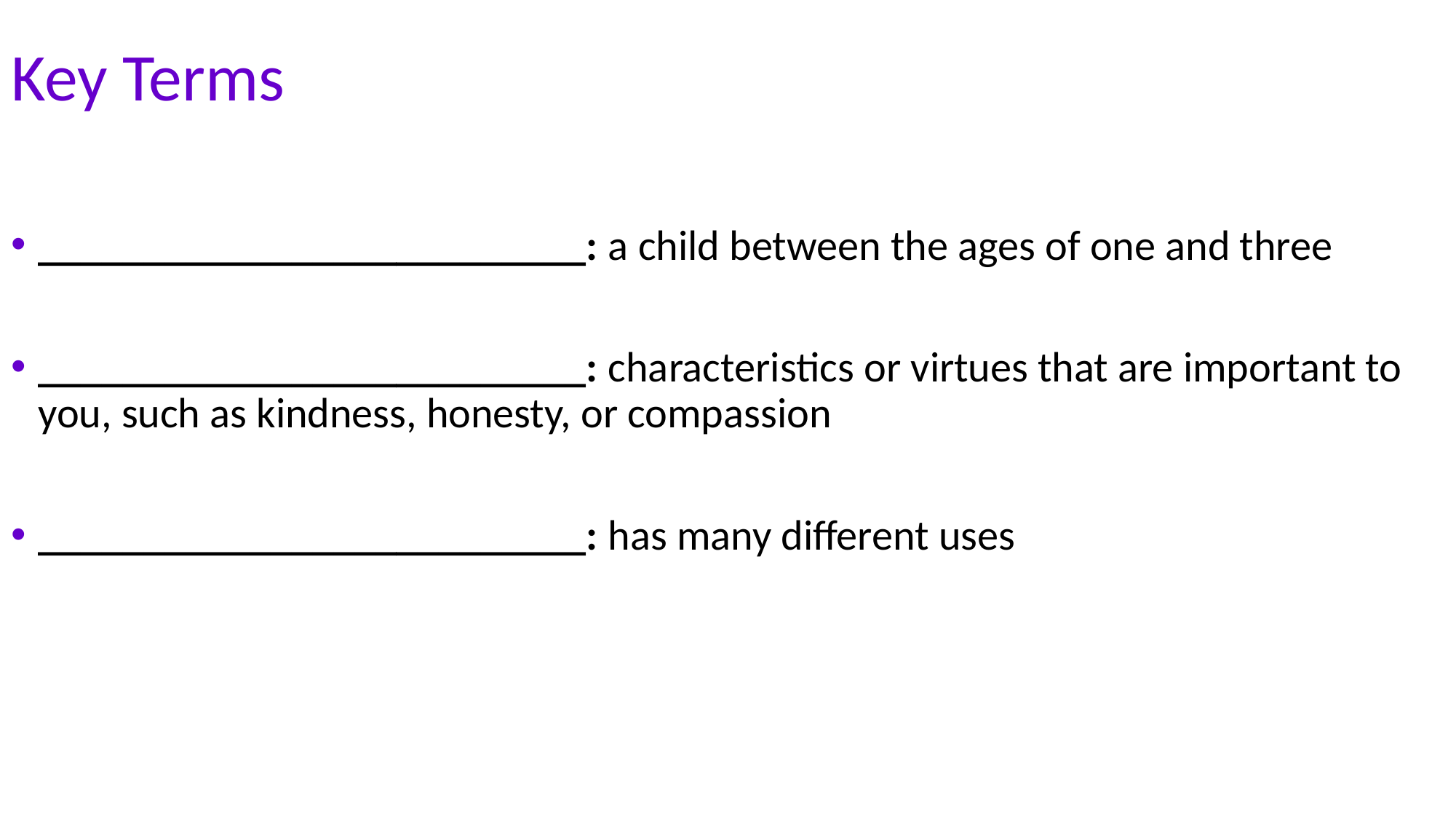

# Key Terms
__________________________: a child between the ages of one and three

__________________________: characteristics or virtues that are important to you, such as kindness, honesty, or compassion

__________________________: has many different uses